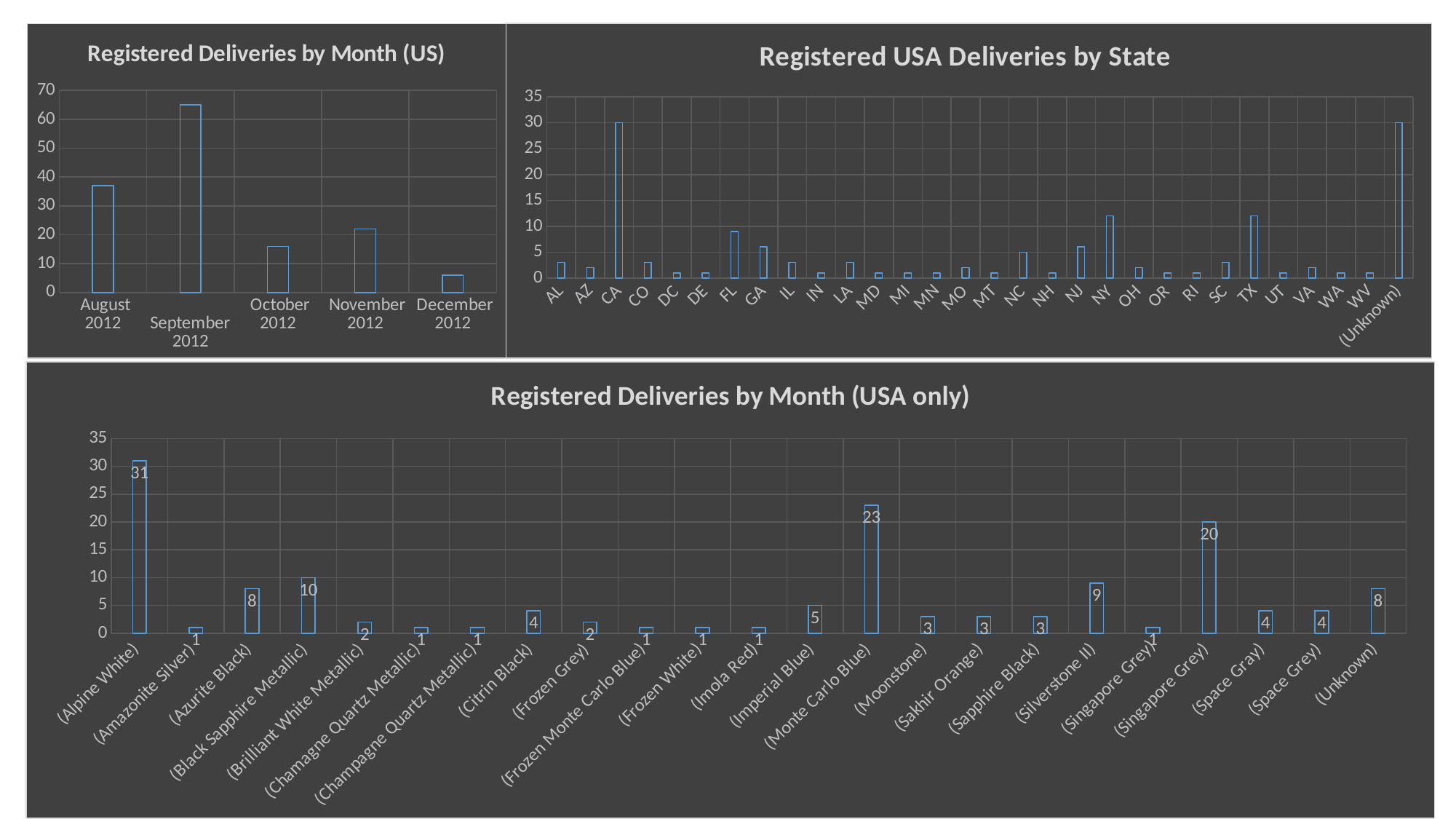

### Chart: Registered USA Deliveries by State

| Category | Total |
|---|---|
|  AL | 3.0 |
|  AZ | 2.0 |
|  CA | 30.0 |
|  CO | 3.0 |
|  DC | 1.0 |
|  DE | 1.0 |
|  FL | 9.0 |
|  GA | 6.0 |
|  IL | 3.0 |
|  IN | 1.0 |
|  LA | 3.0 |
|  MD | 1.0 |
|  MI | 1.0 |
|  MN | 1.0 |
|  MO | 2.0 |
|  MT | 1.0 |
|  NC | 5.0 |
|  NH | 1.0 |
|  NJ | 6.0 |
|  NY | 12.0 |
|  OH | 2.0 |
|  OR | 1.0 |
|  RI | 1.0 |
|  SC | 3.0 |
|  TX | 12.0 |
|  UT | 1.0 |
|  VA | 2.0 |
|  WA | 1.0 |
|  WV | 1.0 |
| (Unknown) | 30.0 |

### Chart: Registered Deliveries by Month (US)

| Category | Total |
|---|---|
|  August 2012 | 37.0 |
|  September 2012 | 65.0 |
|  October 2012 | 16.0 |
|  November 2012 | 22.0 |
|  December 2012 | 6.0 |

### Chart: Registered Deliveries by Month (USA only)

| Category | Total |
|---|---|
| (Alpine White)  | 31.0 |
| (Amazonite Silver)  | 1.0 |
| (Azurite Black)  | 8.0 |
| (Black Sapphire Metallic)  | 10.0 |
| (Brilliant White Metallic)  | 2.0 |
| (Chamagne Quartz Metallic)  | 1.0 |
| (Champagne Quartz Metallic)  | 1.0 |
| (Citrin Black)  | 4.0 |
| (Frozen Grey)  | 2.0 |
| (Frozen Monte Carlo Blue)  | 1.0 |
| (Frozen White)  | 1.0 |
| (Imola Red)  | 1.0 |
| (Imperial Blue)  | 5.0 |
| (Monte Carlo Blue)  | 23.0 |
| (Moonstone)  | 3.0 |
| (Sakhir Orange)  | 3.0 |
| (Sapphire Black)  | 3.0 |
| (Silverstone II)  | 9.0 |
| (Singapore Grey) | 1.0 |
| (Singapore Grey)  | 20.0 |
| (Space Gray)  | 4.0 |
| (Space Grey)  | 4.0 |
| (Unknown)  | 8.0 |